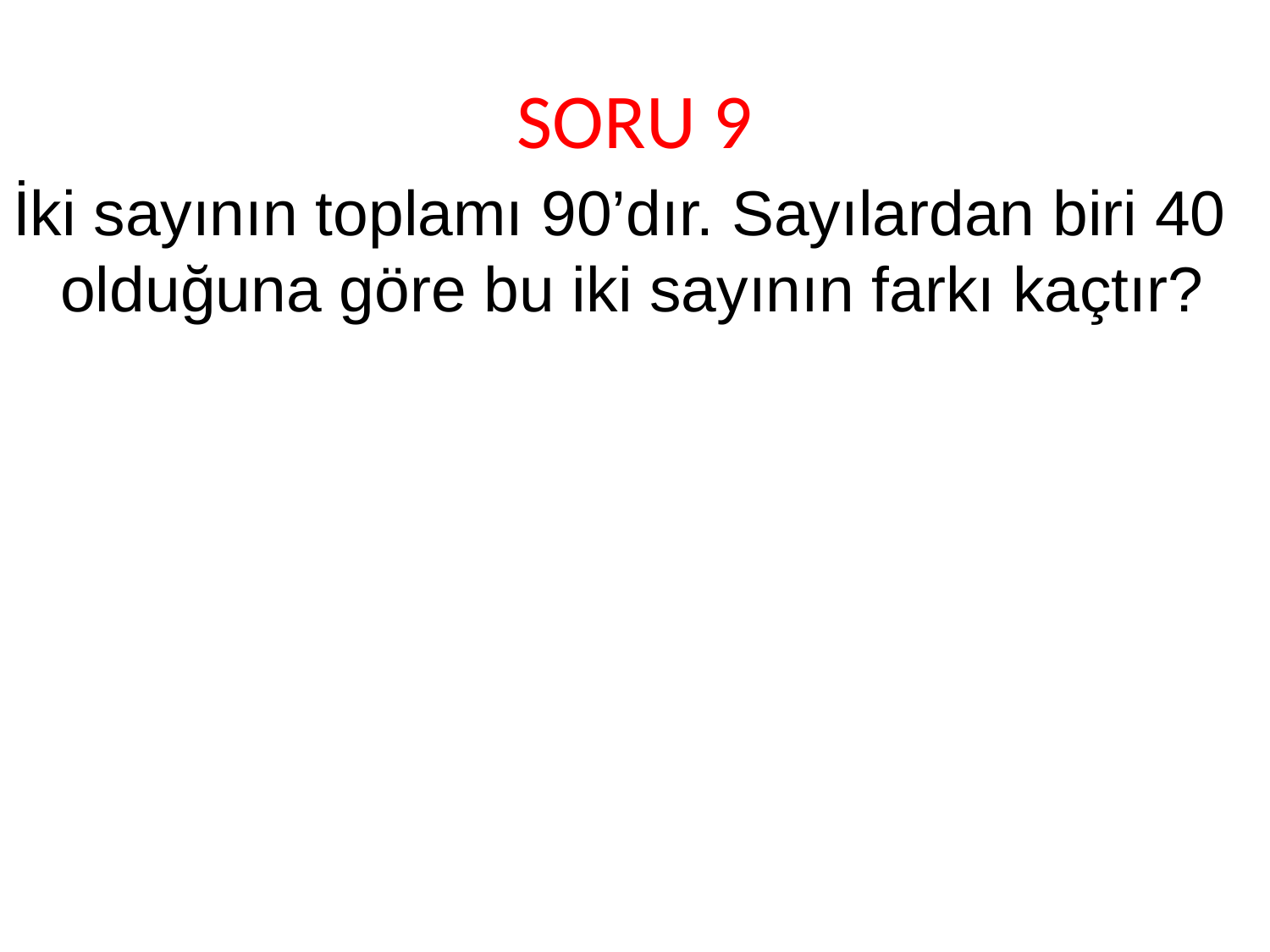

# SORU 9
İki sayının toplamı 90’dır. Sayılardan biri 40 olduğuna göre bu iki sayının farkı kaçtır?